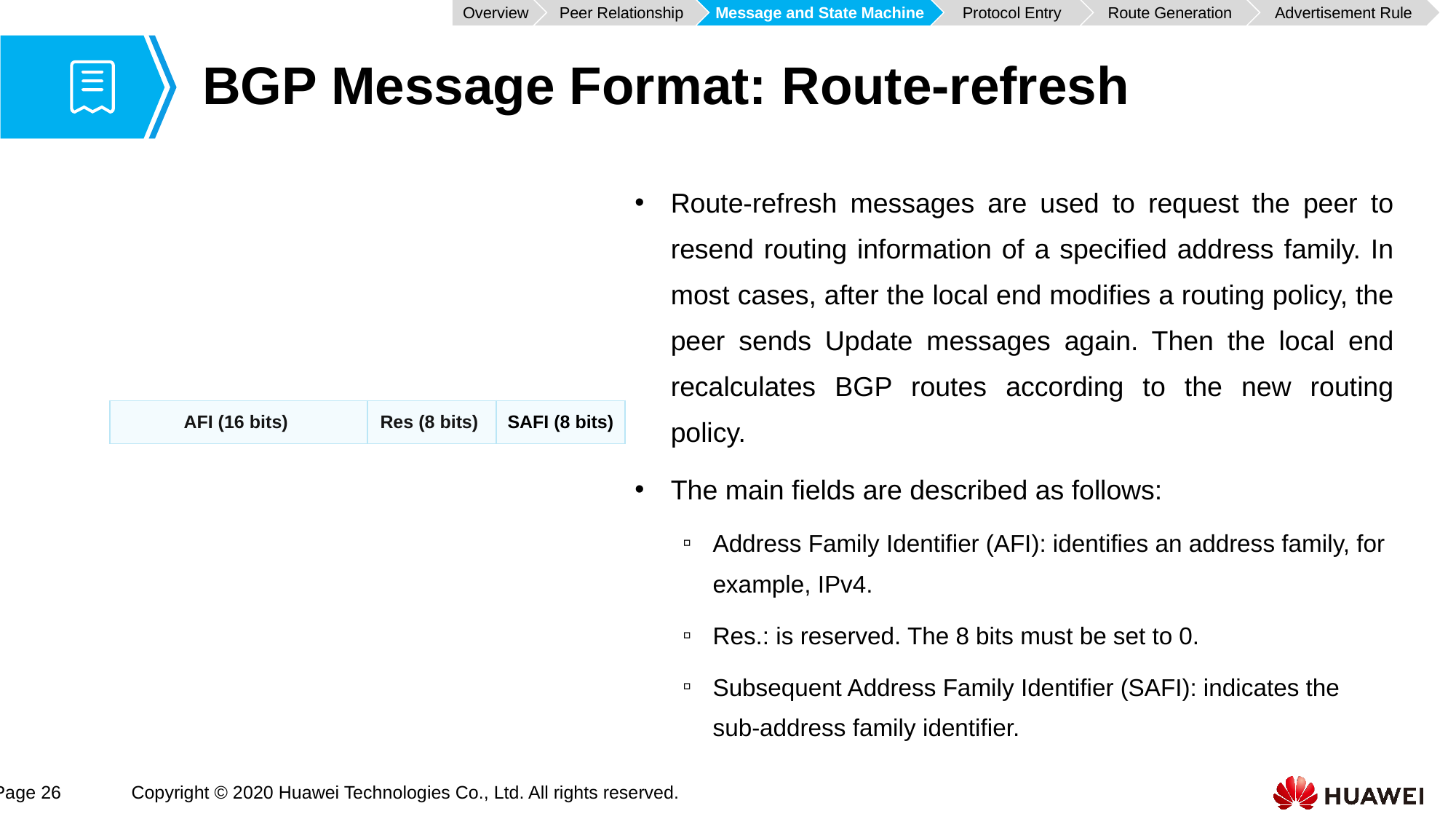

Overview
Peer Relationship
Message and State Machine
Protocol Entry
Route Generation
Advertisement Rule
# BGP Message Format: Route-refresh
Route-refresh messages are used to request the peer to resend routing information of a specified address family. In most cases, after the local end modifies a routing policy, the peer sends Update messages again. Then the local end recalculates BGP routes according to the new routing policy.
The main fields are described as follows:
Address Family Identifier (AFI): identifies an address family, for example, IPv4.
Res.: is reserved. The 8 bits must be set to 0.
Subsequent Address Family Identifier (SAFI): indicates the sub-address family identifier.

| AFI (16 bits) | Res (8 bits) | SAFI (8 bits) |
| --- | --- | --- |